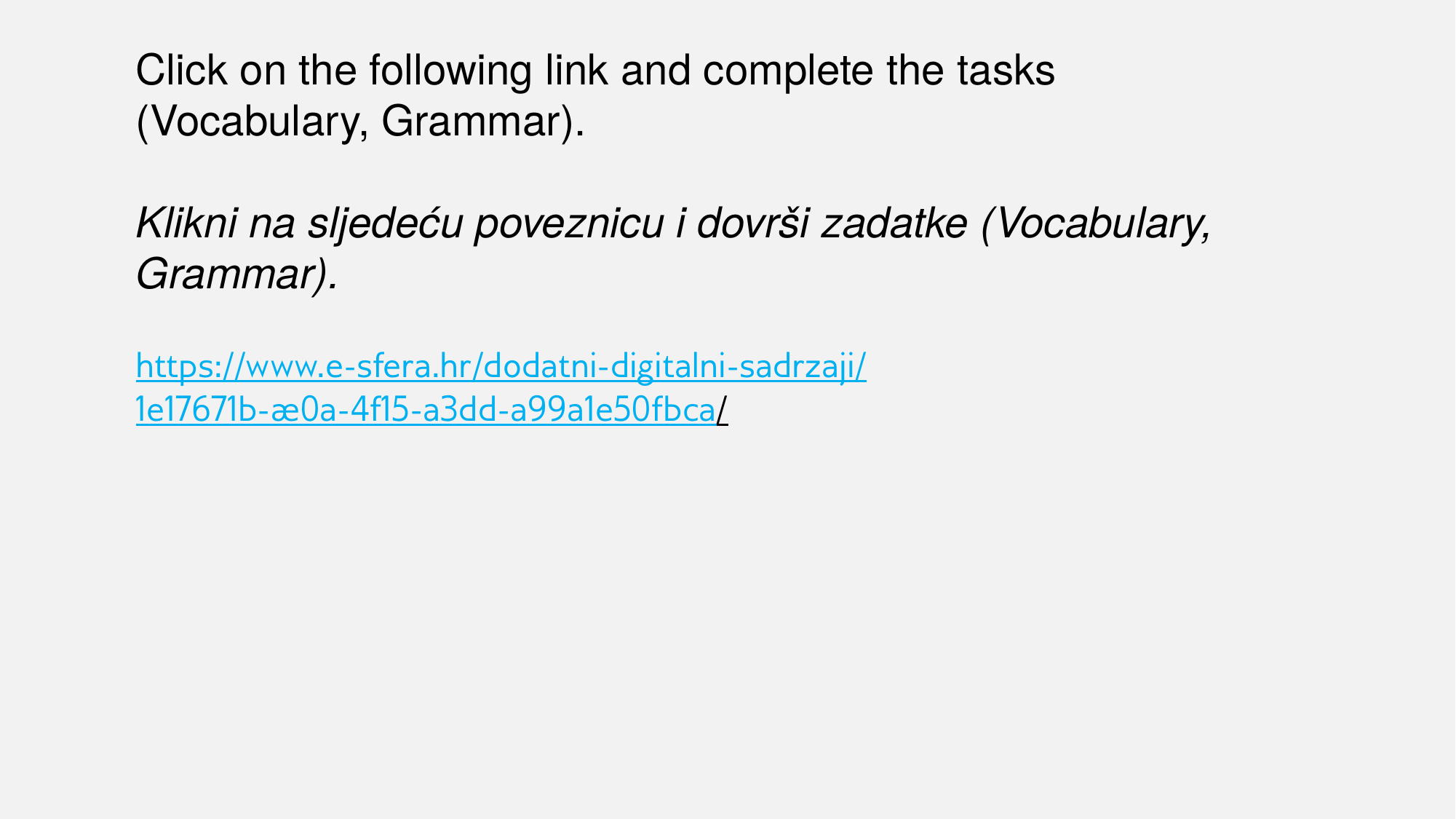

Click on the following link and complete the tasks (Vocabulary, Grammar).
Klikni na sljedeću poveznicu i dovrši zadatke (Vocabulary, Grammar).

https://www.e-sfera.hr/dodatni-digitalni-sadrzaji/1e17671b-ae0a-4f15-a3dd-a99a1e50fbca/